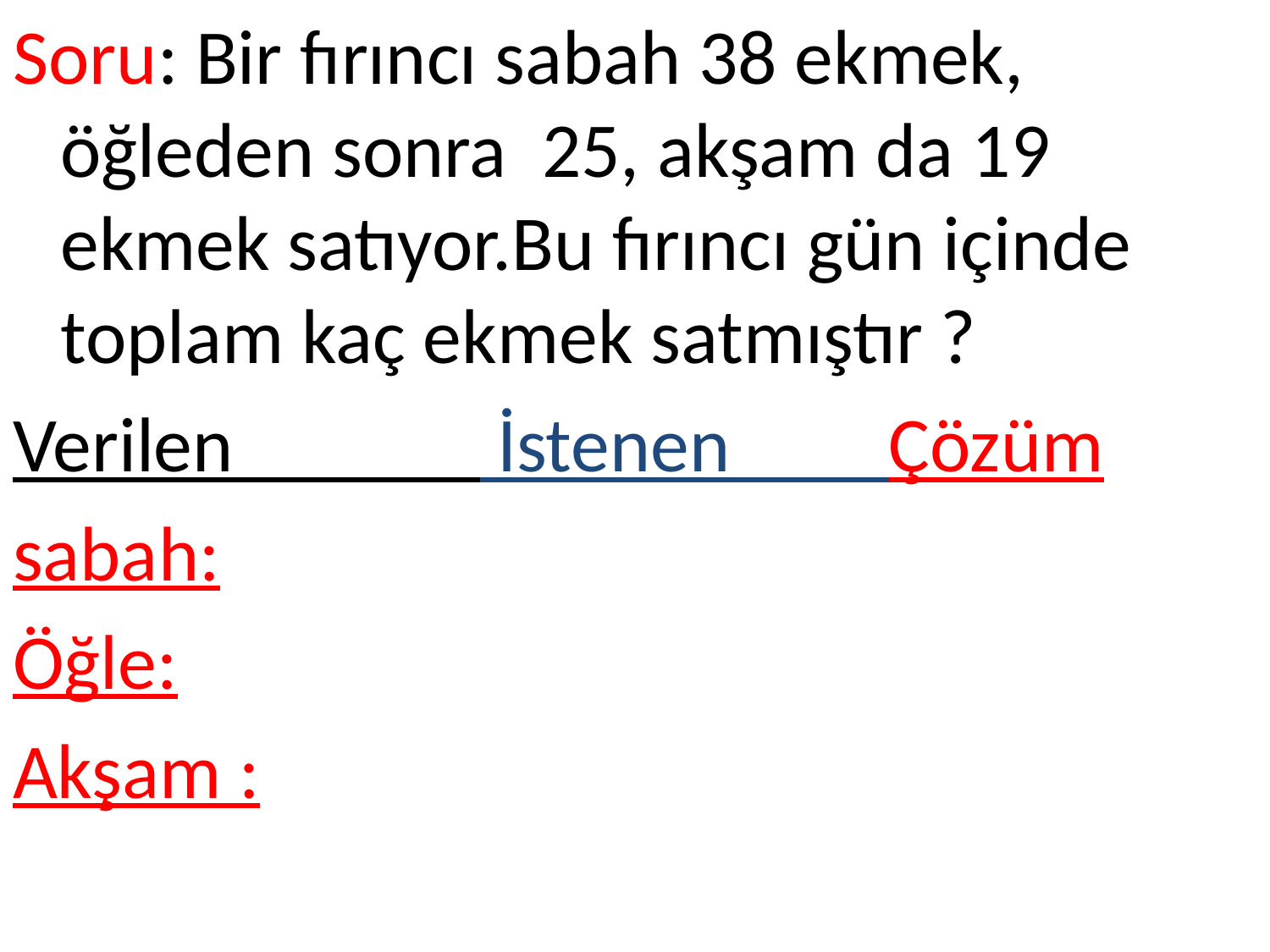

Soru: Bir fırıncı sabah 38 ekmek, öğleden sonra  25, akşam da 19 ekmek satıyor.Bu fırıncı gün içinde toplam kaç ekmek satmıştır ?
Verilen               İstenen         Çözüm
sabah:
Öğle:
Akşam :